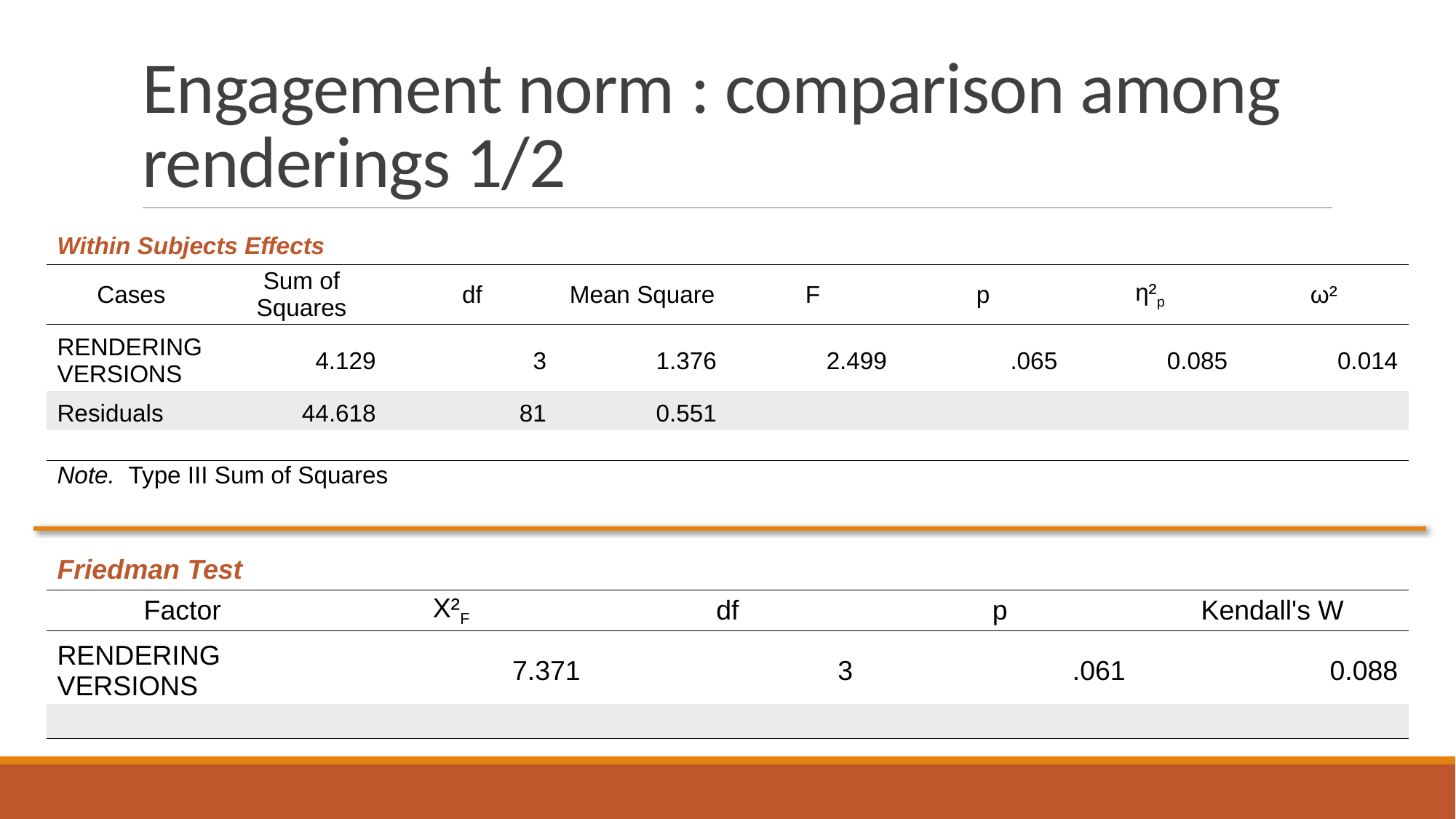

# Engagement norm : comparison among renderings​ 1/2
| Within Subjects Effects |  |  |  |  |  |  |  |
| --- | --- | --- | --- | --- | --- | --- | --- |
| Cases | Sum of Squares | df | Mean Square | F | p | η²p | ω² |
| RENDERING VERSIONS | 4.129 | 3 | 1.376 | 2.499 | .065 | 0.085 | 0.014 |
| Residuals | 44.618 | 81 | 0.551 |  |  |  |  |
|  |  |  |  |  |  |  |  |
| Note.  Type III Sum of Squares |  |  |  |  |  |  |  |
| Friedman Test |  |  |  |  |
| --- | --- | --- | --- | --- |
| Factor | Χ²F | df | p | Kendall's W |
| RENDERING VERSIONS | 7.371 | 3 | .061 | 0.088 |
|  |  |  |  |  |